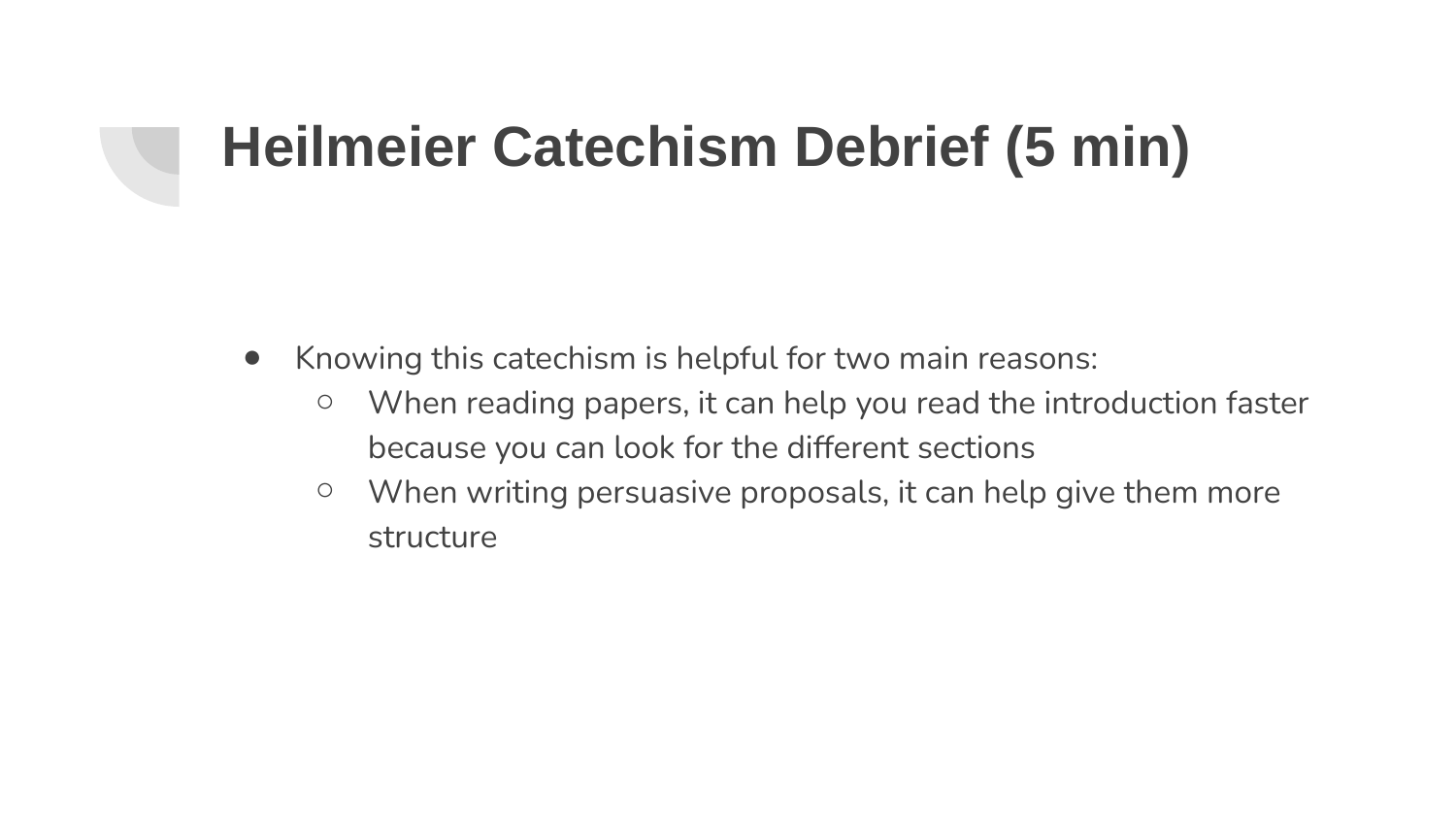

# Heilmeier Catechism Debrief (5 min)
Knowing this catechism is helpful for two main reasons:
When reading papers, it can help you read the introduction faster because you can look for the different sections
When writing persuasive proposals, it can help give them more structure